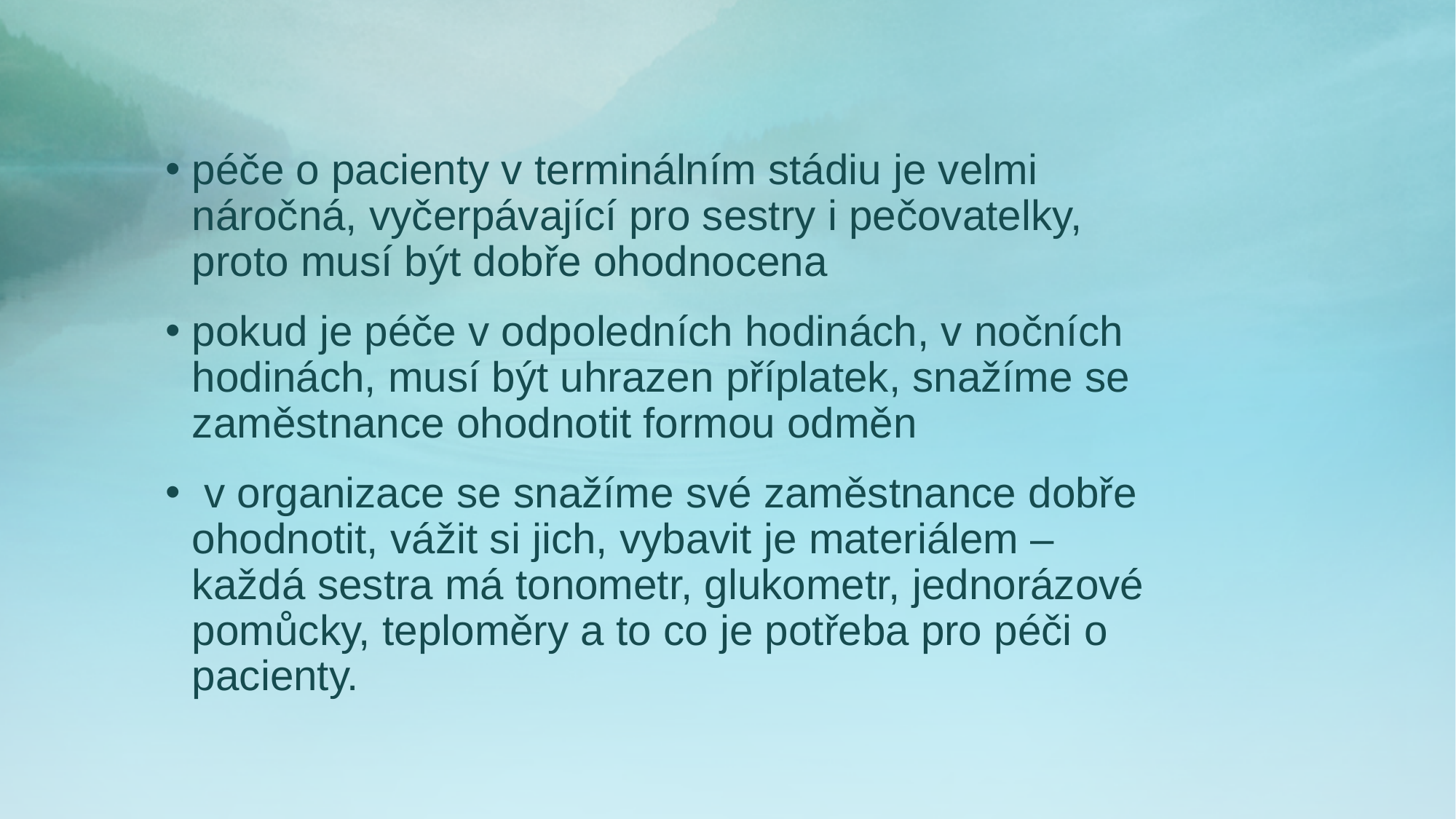

péče o pacienty v terminálním stádiu je velmi náročná, vyčerpávající pro sestry i pečovatelky, proto musí být dobře ohodnocena
pokud je péče v odpoledních hodinách, v nočních hodinách, musí být uhrazen příplatek, snažíme se zaměstnance ohodnotit formou odměn
 v organizace se snažíme své zaměstnance dobře ohodnotit, vážit si jich, vybavit je materiálem – každá sestra má tonometr, glukometr, jednorázové pomůcky, teploměry a to co je potřeba pro péči o pacienty.